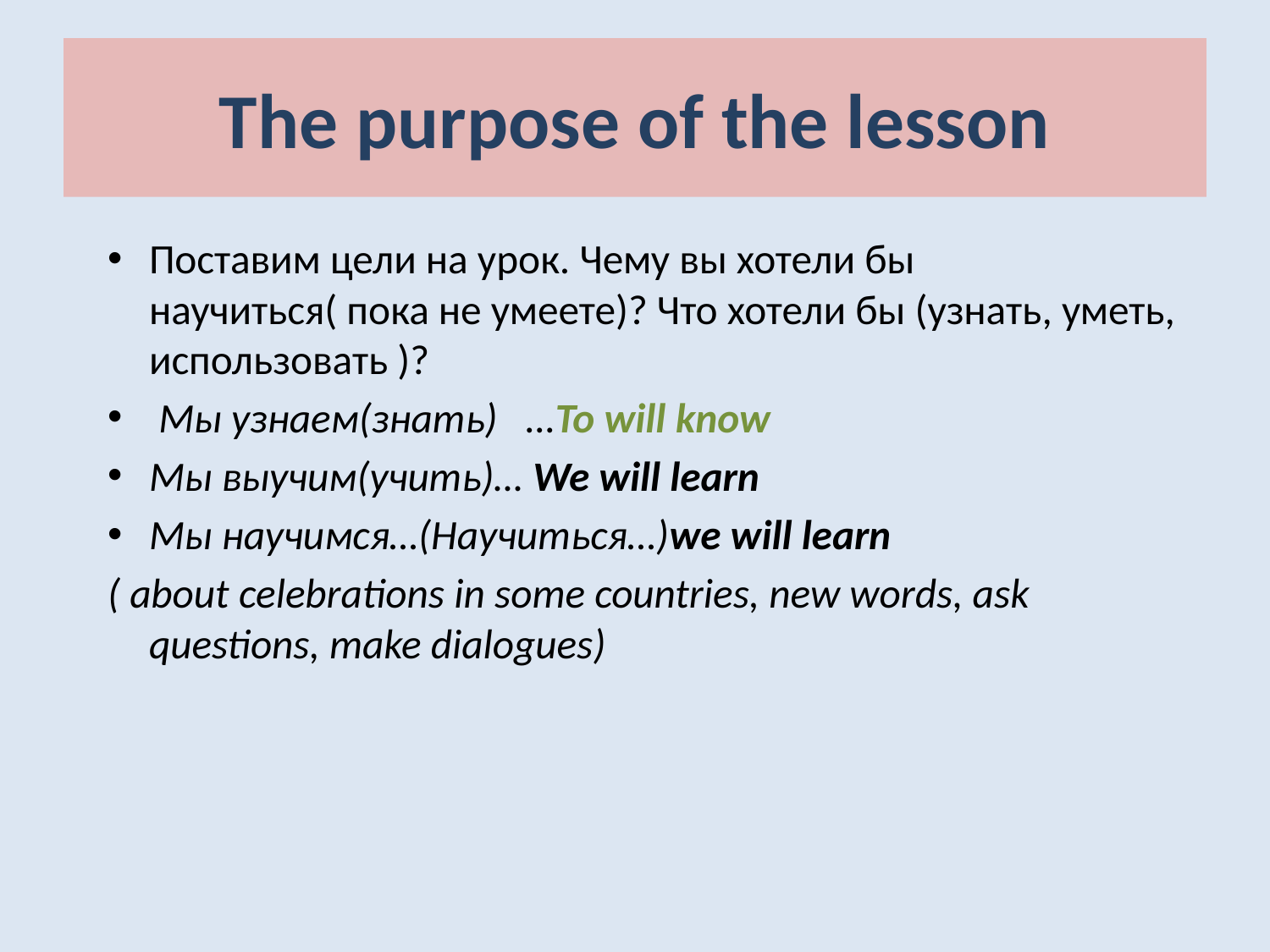

# The purpose of the lesson
Поставим цели на урок. Чему вы хотели бы научиться( пока не умеете)? Что хотели бы (узнать, уметь, использовать )?
 Мы узнаем(знать)   …To will know
Мы выучим(учить)… We will learn
Мы научимся…(Научиться…)we will learn
( about celebrations in some countries, new words, ask questions, make dialogues)